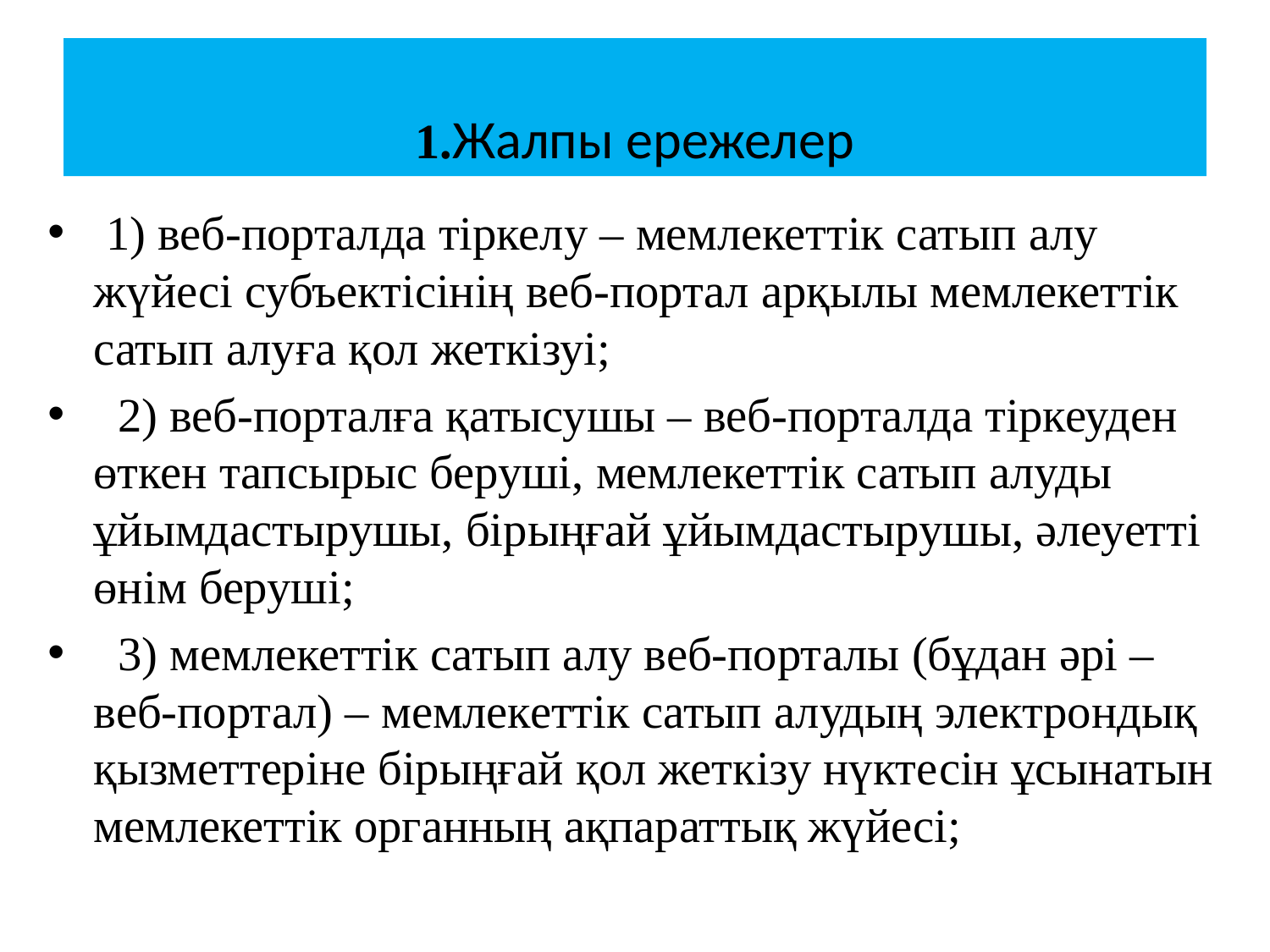

# 1.Жалпы ережелер
 1) веб-порталда тіркелу – мемлекеттік сатып алу жүйесі субъектісінің веб-портал арқылы мемлекеттік сатып алуға қол жеткізуі;
  2) веб-порталға қатысушы – веб-порталда тіркеуден өткен тапсырыс беруші, мемлекеттік сатып алуды ұйымдастырушы, бірыңғай ұйымдастырушы, әлеуетті өнім беруші;
  3) мемлекеттік сатып алу веб-порталы (бұдан әрі – веб-портал) – мемлекеттік сатып алудың электрондық қызметтеріне бірыңғай қол жеткізу нүктесін ұсынатын мемлекеттік органның ақпараттық жүйесі;